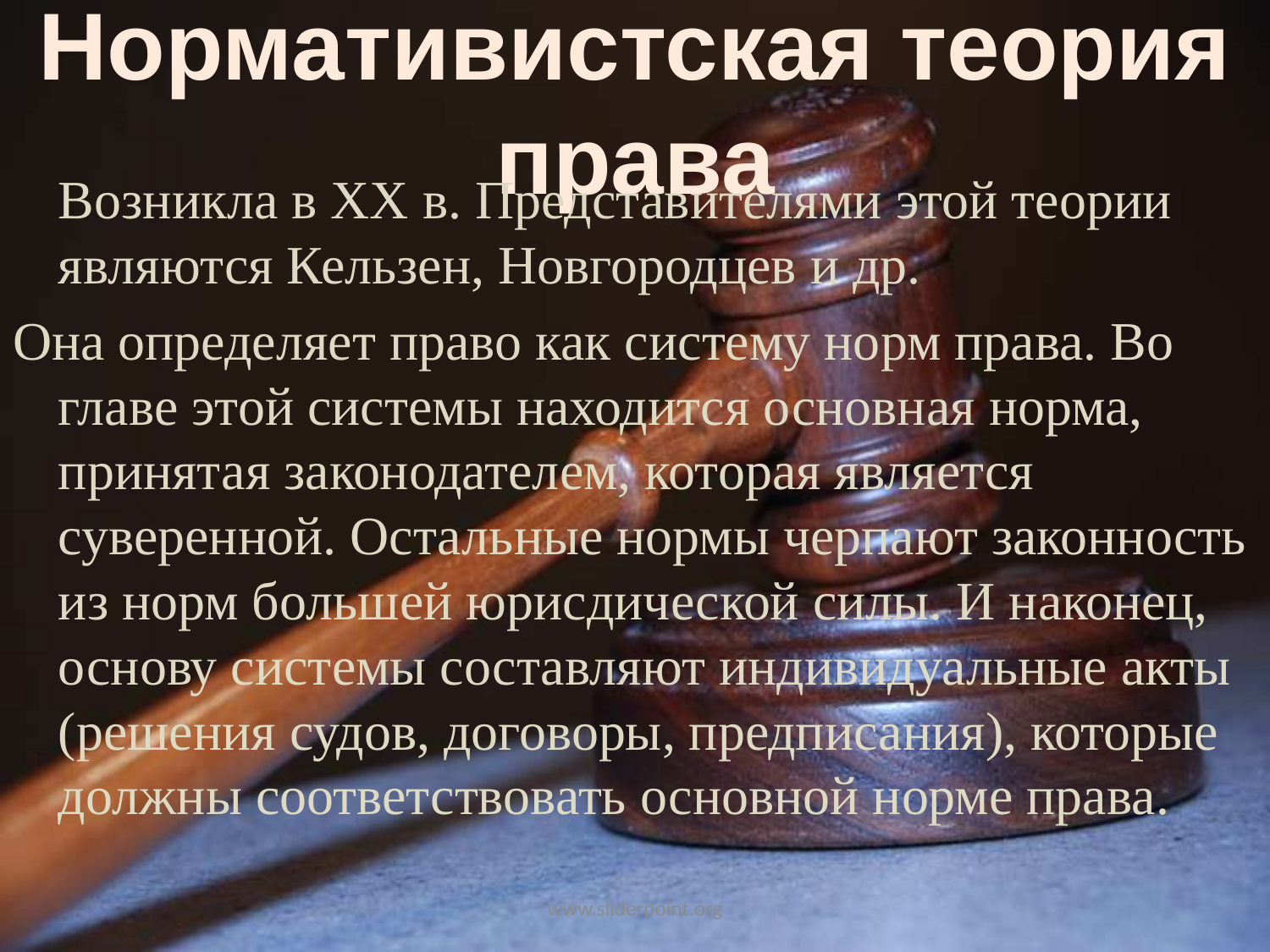

# Нормативистская теория права
	Возникла в XX в. Представителями этой теории являются Кельзен, Новгородцев и др.
Она определяет право как систему норм права. Во главе этой системы находится основная норма, принятая законодателем, которая является суверенной. Остальные нормы черпают законность из норм большей юрисдической силы. И наконец, основу системы составляют индивидуальные акты (решения судов, договоры, предписания), которые должны соответствовать основной норме права.
www.sliderpoint.org